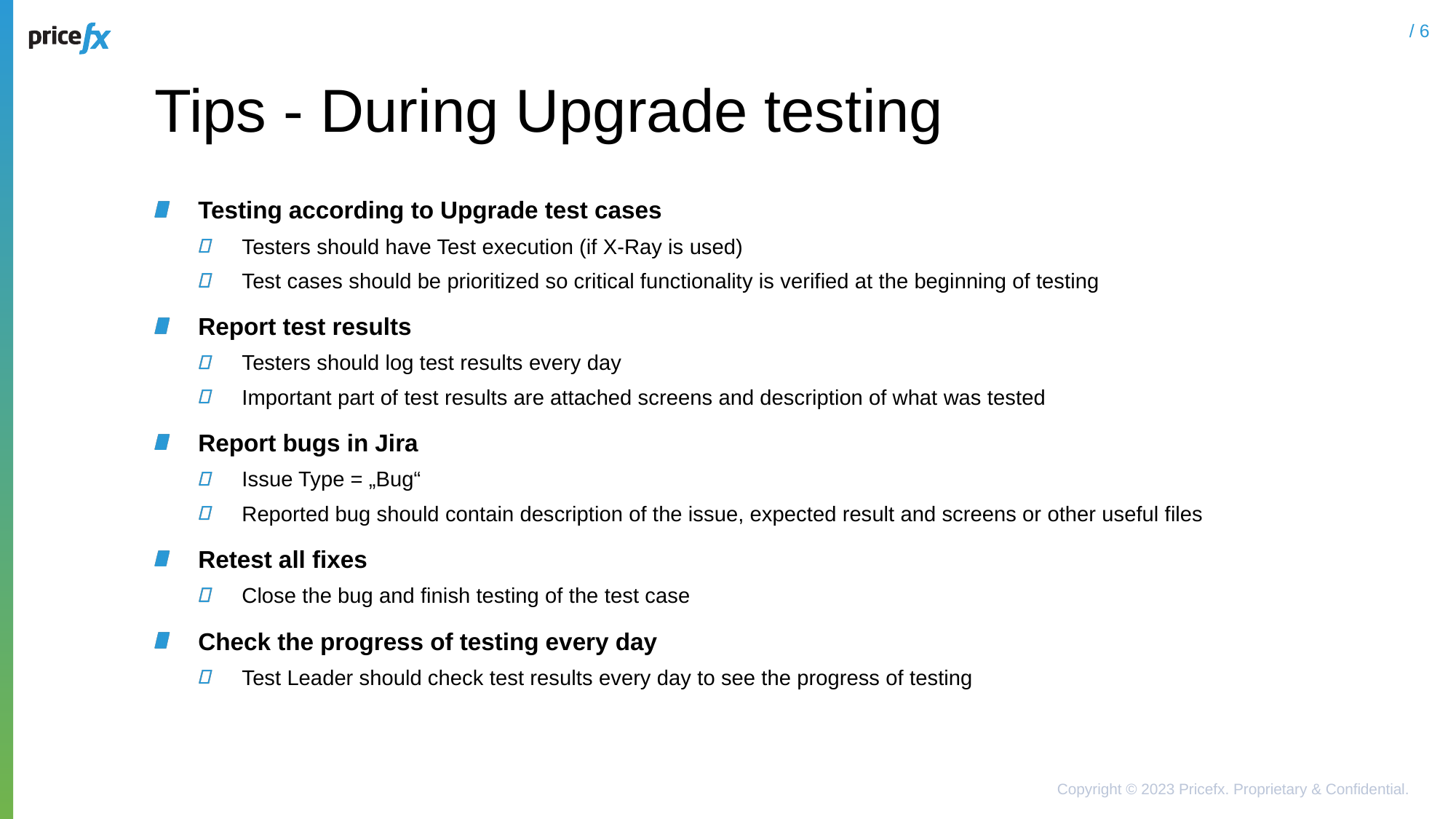

# Tips - During Upgrade testing
Testing according to Upgrade test cases
Testers should have Test execution (if X-Ray is used)
Test cases should be prioritized so critical functionality is verified at the beginning of testing
Report test results
Testers should log test results every day
Important part of test results are attached screens and description of what was tested
Report bugs in Jira
Issue Type = „Bug“
Reported bug should contain description of the issue, expected result and screens or other useful files
Retest all fixes
Close the bug and finish testing of the test case
Check the progress of testing every day
Test Leader should check test results every day to see the progress of testing